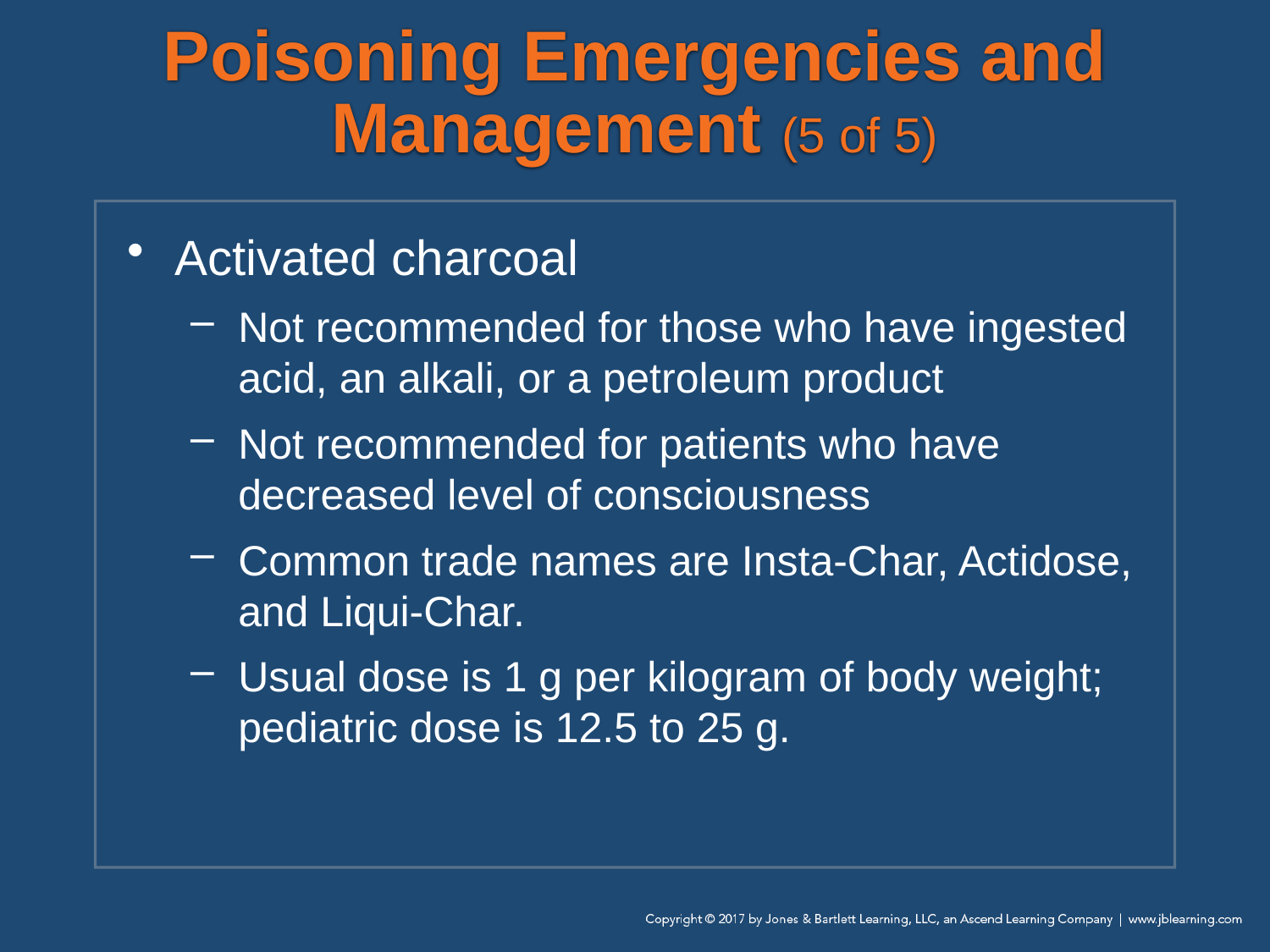

# Poisoning Emergencies and Management (5 of 5)
Activated charcoal
Not recommended for those who have ingested acid, an alkali, or a petroleum product
Not recommended for patients who have decreased level of consciousness
Common trade names are Insta-Char, Actidose, and Liqui-Char.
Usual dose is 1 g per kilogram of body weight; pediatric dose is 12.5 to 25 g.